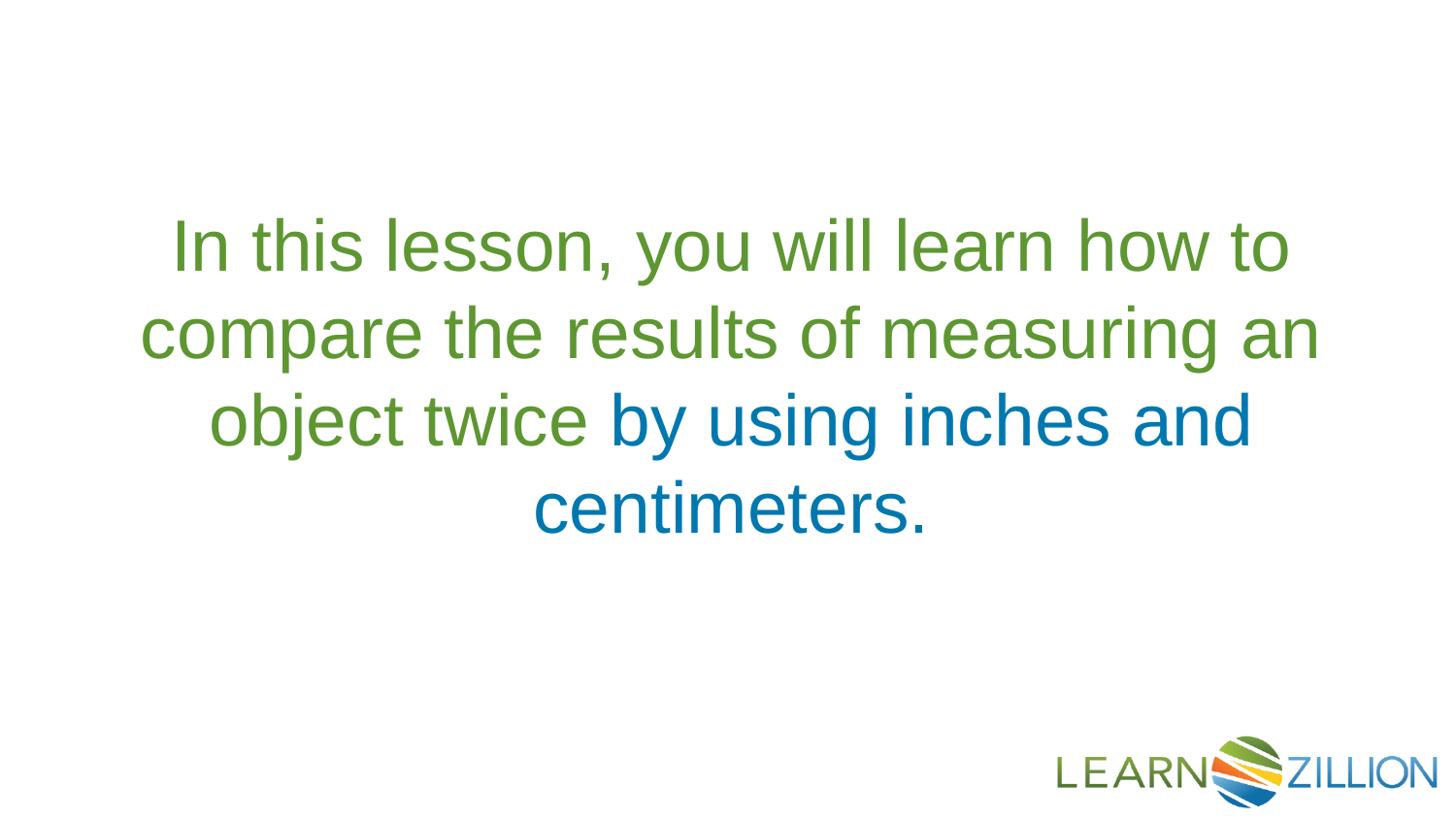

In this lesson, you will learn how to compare the results of measuring an object twice by using inches and centimeters.